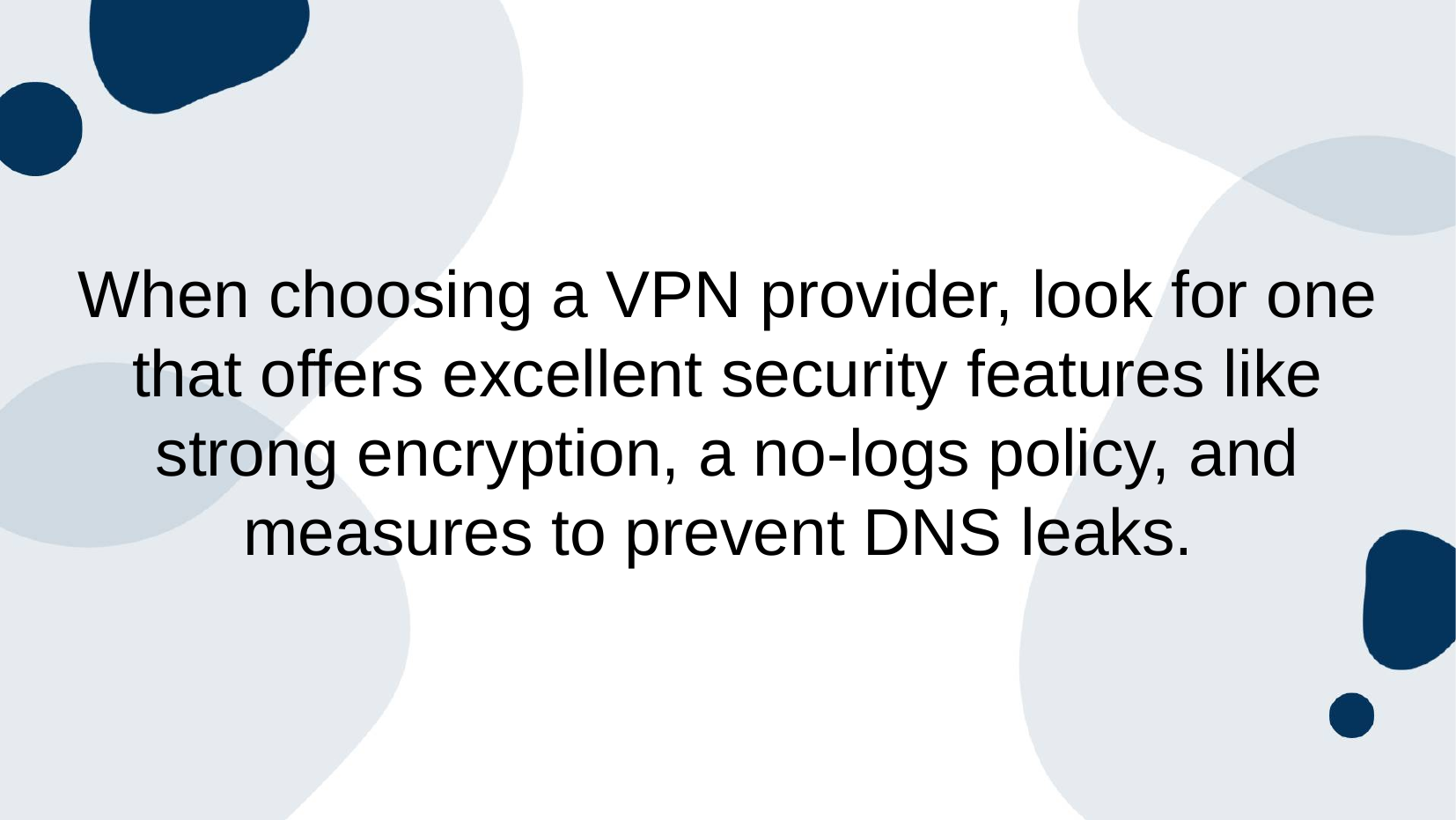

# When choosing a VPN provider, look for one that offers excellent security features like strong encryption, a no-logs policy, and measures to prevent DNS leaks.